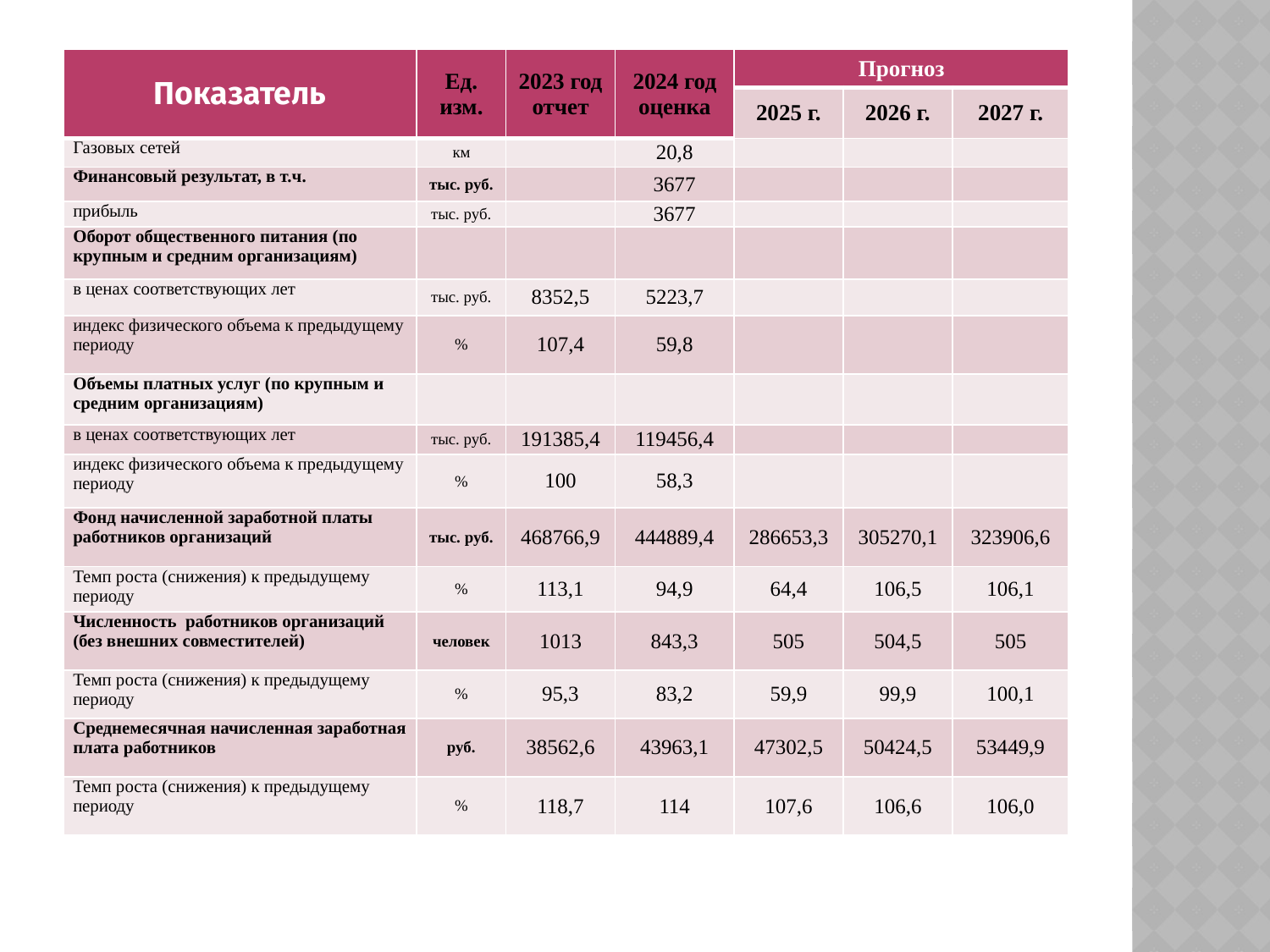

#
| Показатель | Ед. изм. | 2023 год отчет | 2024 год оценка | Прогноз |  |  |
| --- | --- | --- | --- | --- | --- | --- |
|  |  |  |  | 2025 г. | 2026 г. | 2027 г. |
| Газовых сетей | км |  | 20,8 |  |  |  |
| Финансовый результат, в т.ч. | тыс. руб. |  | 3677 |  |  |  |
| прибыль | тыс. руб. |  | 3677 |  |  |  |
| Оборот общественного питания (по крупным и средним организациям) |  |  |  |  |  |  |
| в ценах соответствующих лет | тыс. руб. | 8352,5 | 5223,7 |  |  |  |
| индекс физического объема к предыдущему периоду | % | 107,4 | 59,8 |  |  |  |
| Объемы платных услуг (по крупным и средним организациям) |  |  |  |  |  |  |
| в ценах соответствующих лет | тыс. руб. | 191385,4 | 119456,4 |  |  |  |
| индекс физического объема к предыдущему периоду | % | 100 | 58,3 |  |  |  |
| Фонд начисленной заработной платы работников организаций | тыс. руб. | 468766,9 | 444889,4 | 286653,3 | 305270,1 | 323906,6 |
| Темп роста (снижения) к предыдущему периоду | % | 113,1 | 94,9 | 64,4 | 106,5 | 106,1 |
| Численность работников организаций (без внешних совместителей) | человек | 1013 | 843,3 | 505 | 504,5 | 505 |
| Темп роста (снижения) к предыдущему периоду | % | 95,3 | 83,2 | 59,9 | 99,9 | 100,1 |
| Среднемесячная начисленная заработная плата работников | руб. | 38562,6 | 43963,1 | 47302,5 | 50424,5 | 53449,9 |
| Темп роста (снижения) к предыдущему периоду | % | 118,7 | 114 | 107,6 | 106,6 | 106,0 |